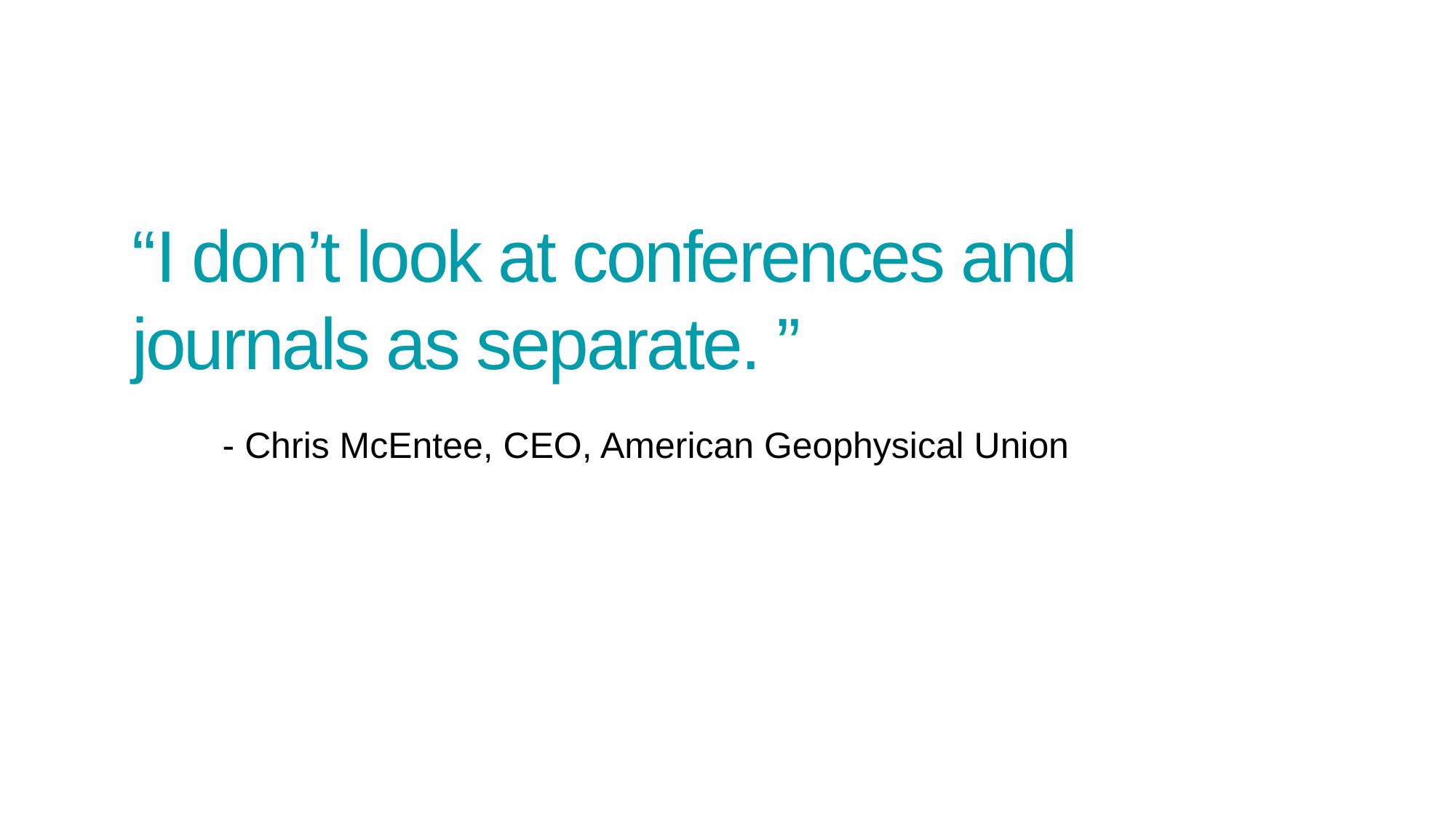

“I don’t look at conferences and journals as separate. ”
 - Chris McEntee, CEO, American Geophysical Union